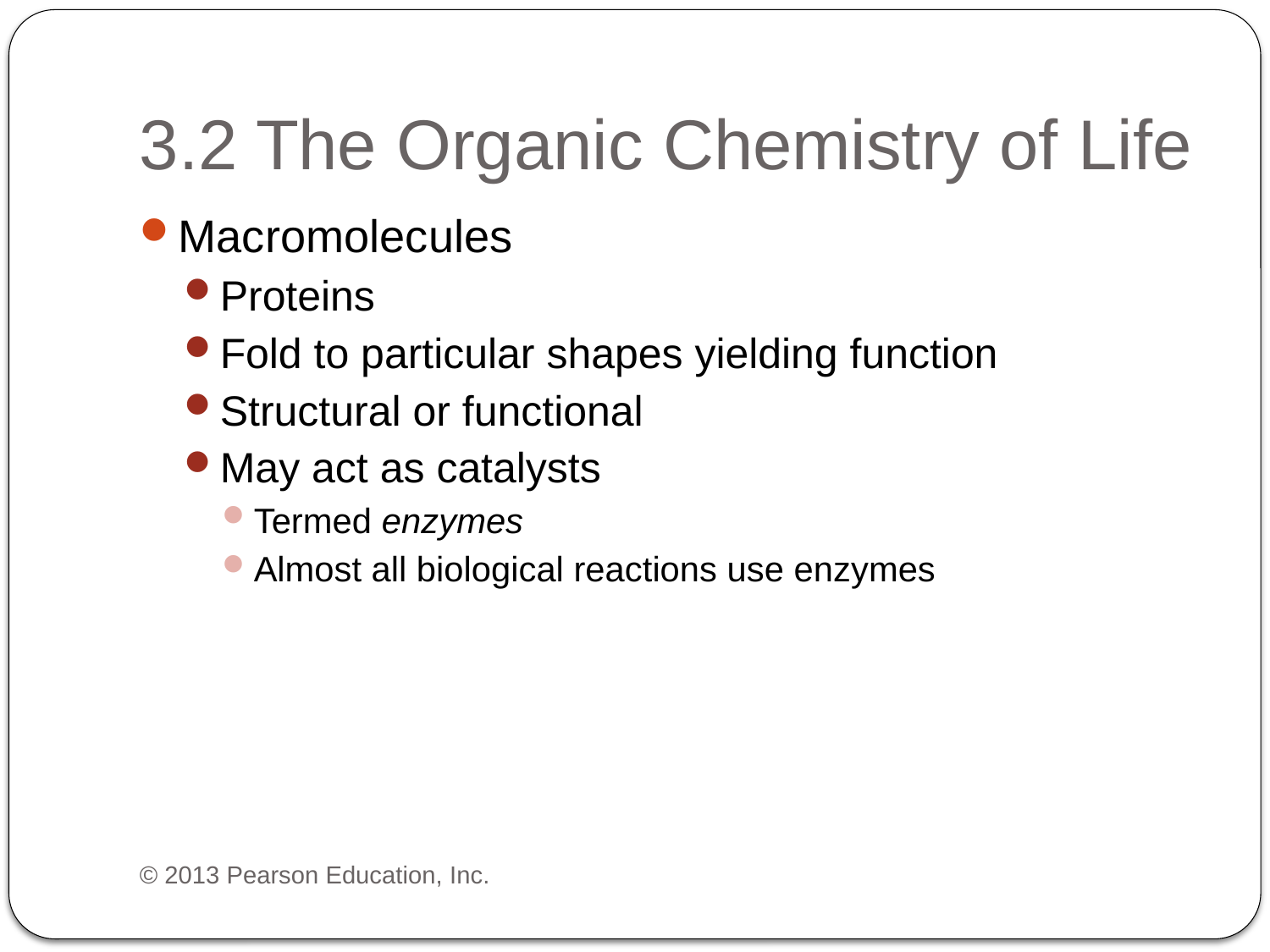

# 3.2 The Organic Chemistry of Life
Macromolecules
Proteins
Fold to particular shapes yielding function
Structural or functional
May act as catalysts
Termed enzymes
Almost all biological reactions use enzymes
© 2013 Pearson Education, Inc.